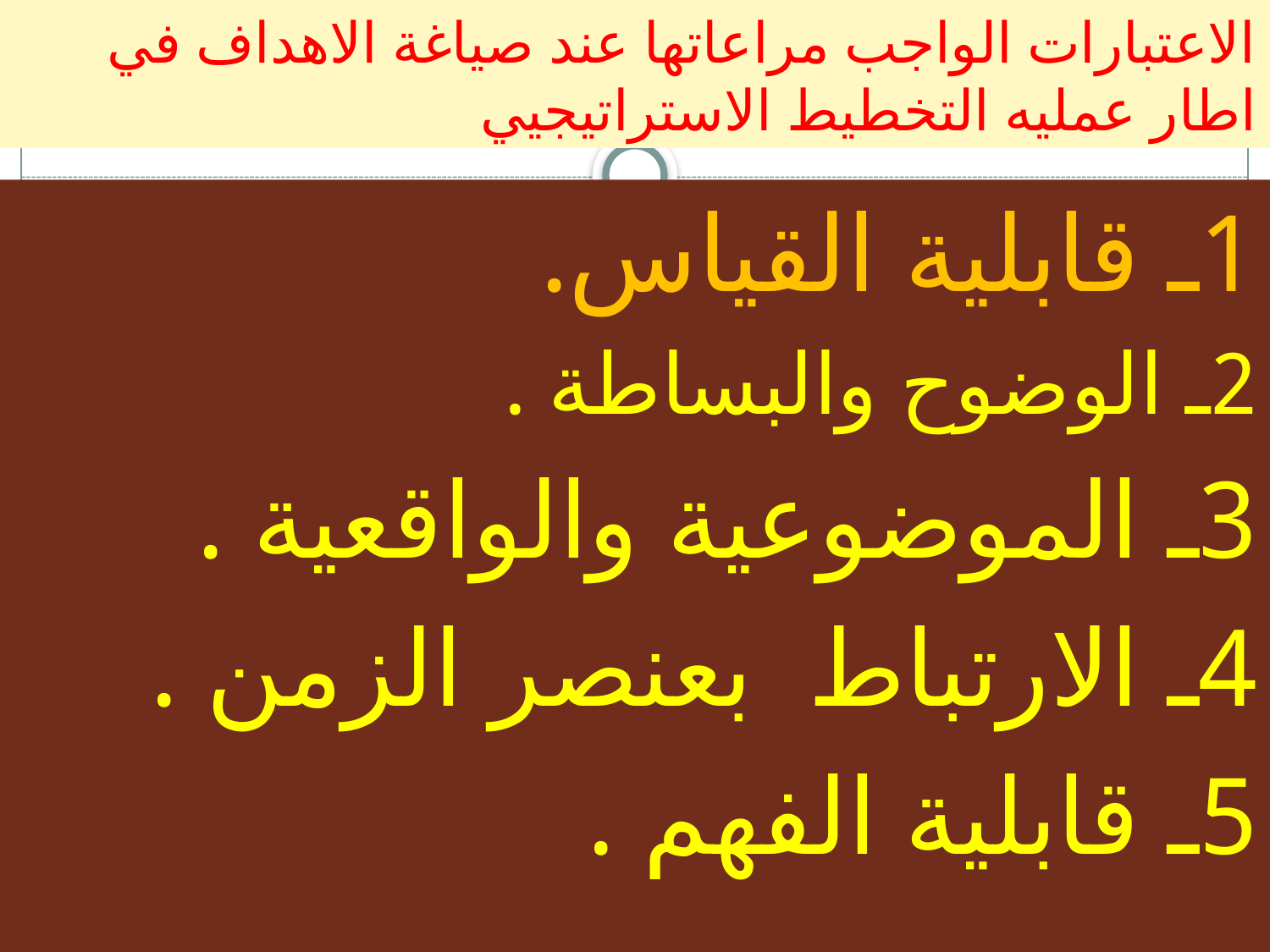

# الاعتبارات الواجب مراعاتها عند صياغة الاهداف في اطار عمليه التخطيط الاستراتيجيي
1ـ قابلية القياس.
2ـ الوضوح والبساطة .
3ـ الموضوعية والواقعية .
4ـ الارتباط  بعنصر الزمن .
5ـ قابلية الفهم .